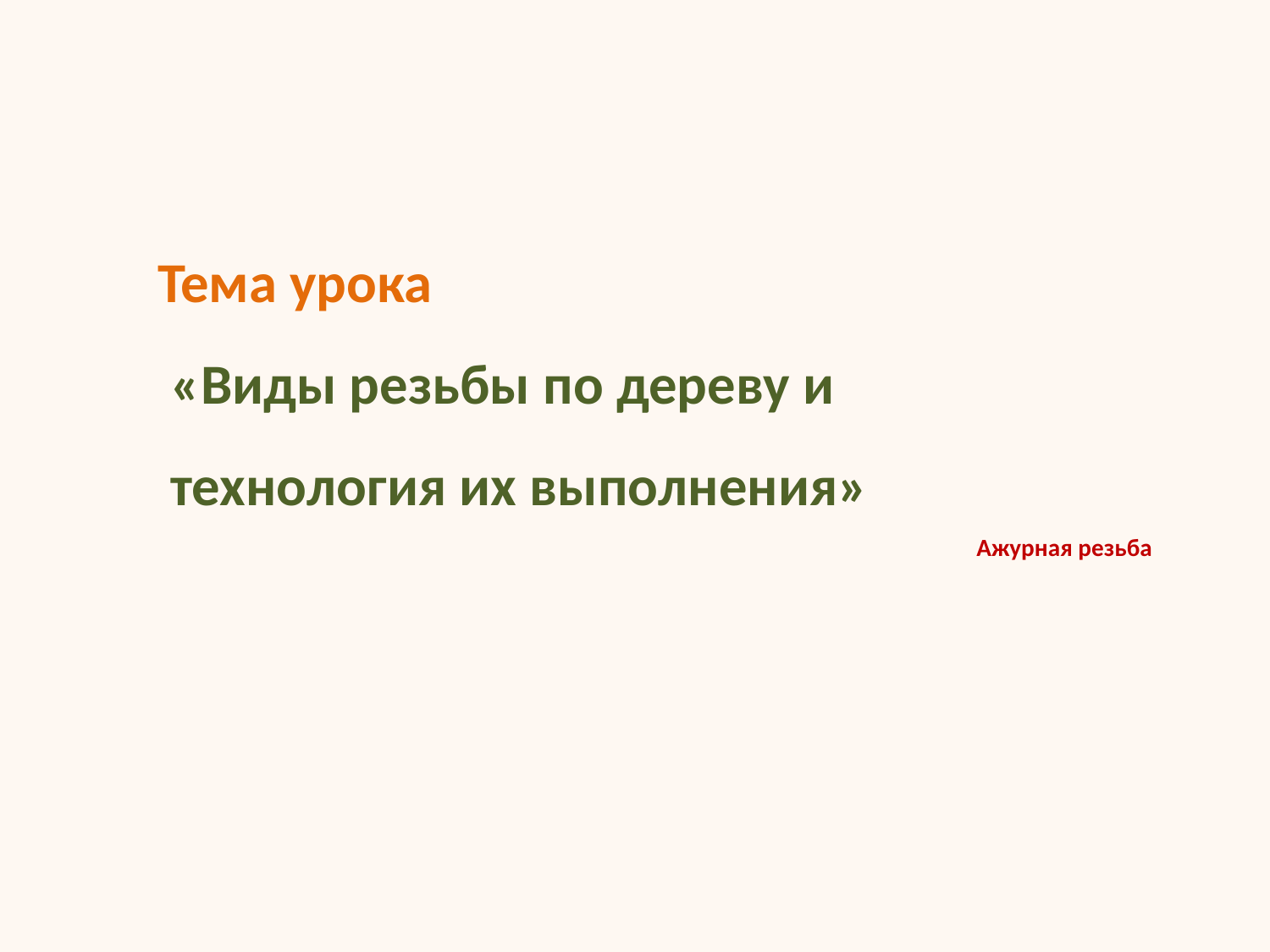

Тема урока
 «Виды резьбы по дереву и
 технология их выполнения»
Ажурная резьба